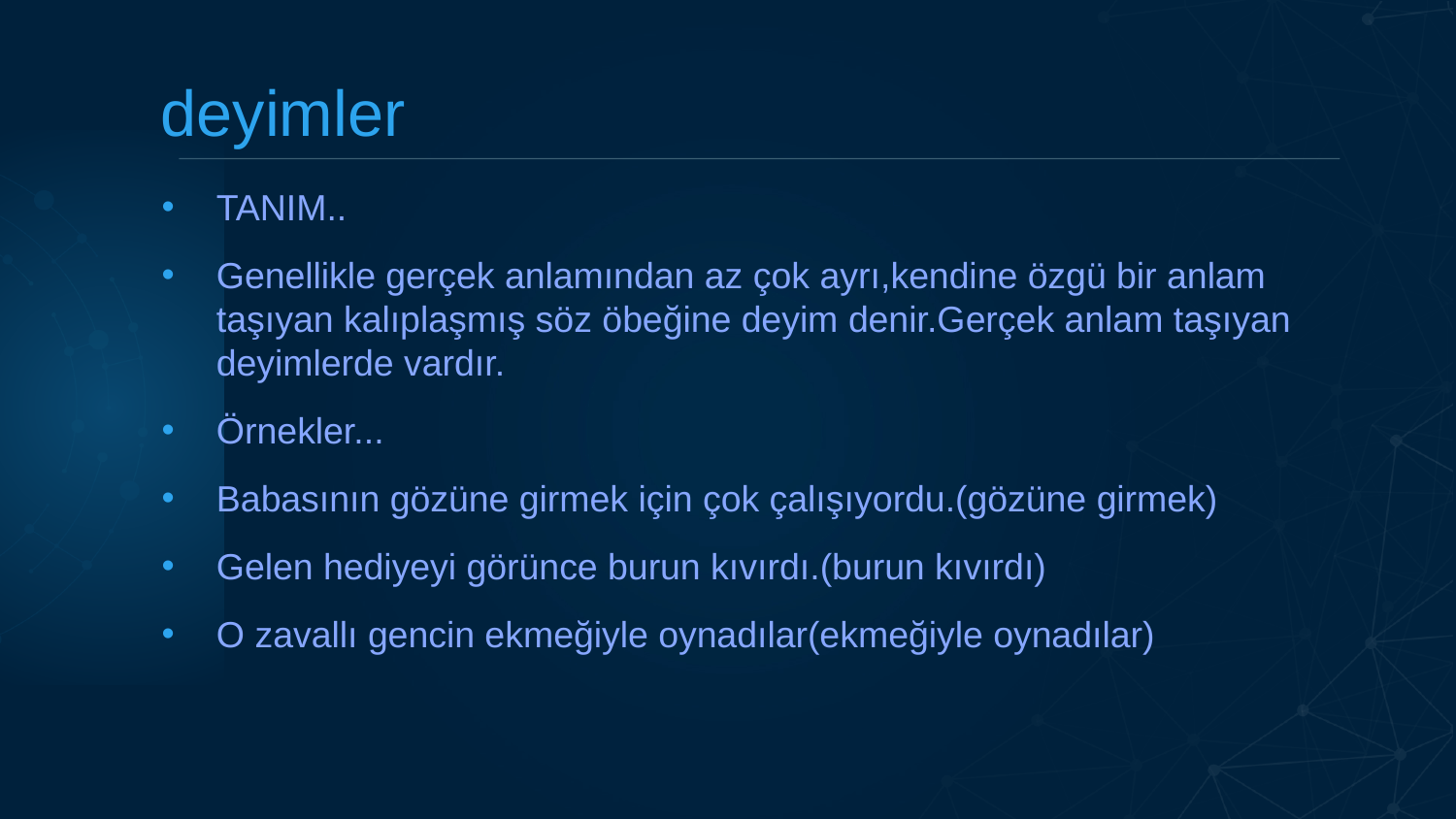

# deyimler
TANIM..
Genellikle gerçek anlamından az çok ayrı,kendine özgü bir anlam taşıyan kalıplaşmış söz öbeğine deyim denir.Gerçek anlam taşıyan deyimlerde vardır.
Örnekler...
Babasının gözüne girmek için çok çalışıyordu.(gözüne girmek)
Gelen hediyeyi görünce burun kıvırdı.(burun kıvırdı)
O zavallı gencin ekmeğiyle oynadılar(ekmeğiyle oynadılar)